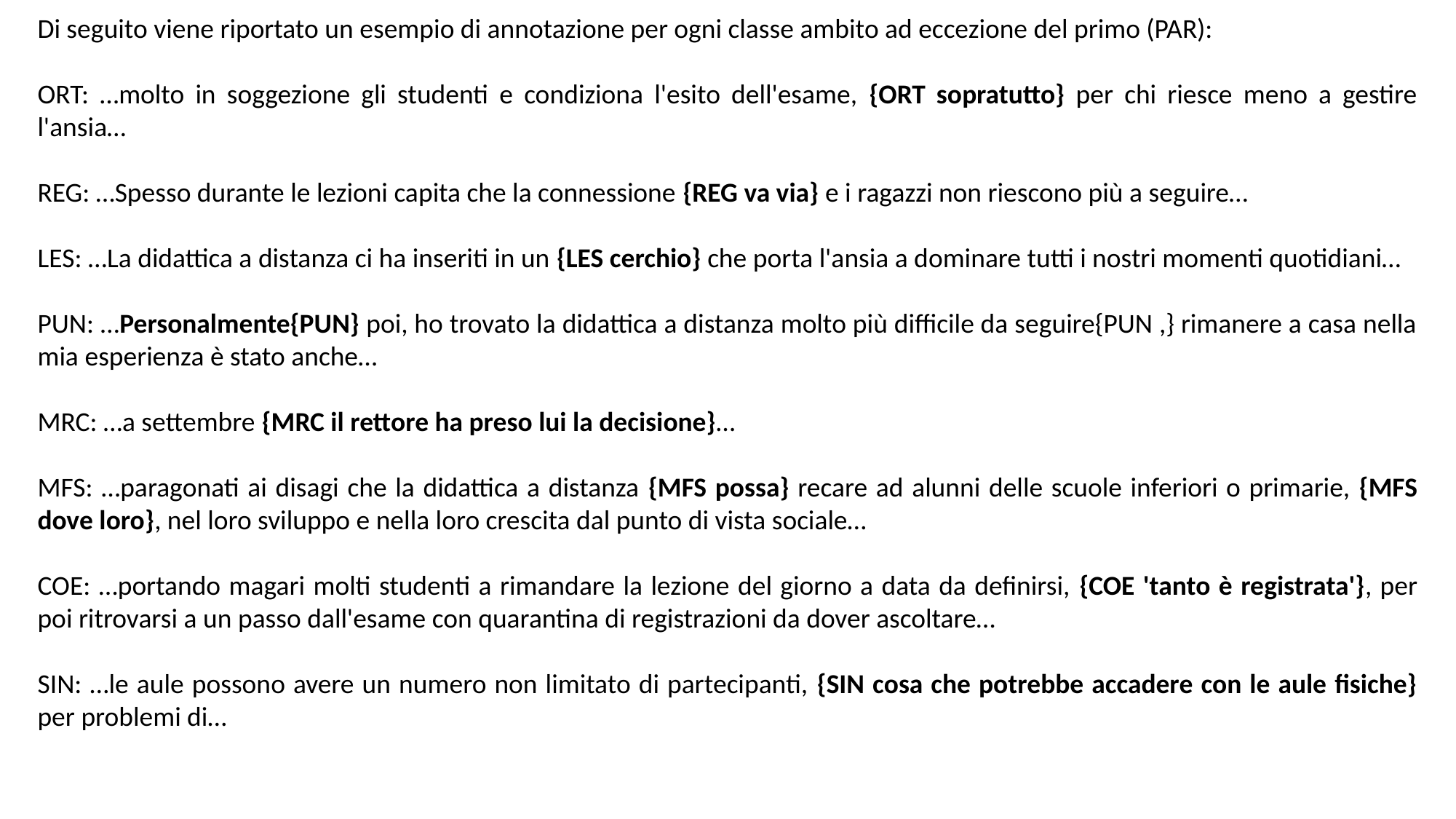

Di seguito viene riportato un esempio di annotazione per ogni classe ambito ad eccezione del primo (PAR):

ORT: …molto in soggezione gli studenti e condiziona l'esito dell'esame, {ORT sopratutto} per chi riesce meno a gestire l'ansia…

REG: …Spesso durante le lezioni capita che la connessione {REG va via} e i ragazzi non riescono più a seguire…

LES: …La didattica a distanza ci ha inseriti in un {LES cerchio} che porta l'ansia a dominare tutti i nostri momenti quotidiani…

PUN: …Personalmente{PUN} poi, ho trovato la didattica a distanza molto più difficile da seguire{PUN ,} rimanere a casa nella mia esperienza è stato anche…

MRC: …a settembre {MRC il rettore ha preso lui la decisione}…

MFS: …paragonati ai disagi che la didattica a distanza {MFS possa} recare ad alunni delle scuole inferiori o primarie, {MFS dove loro}, nel loro sviluppo e nella loro crescita dal punto di vista sociale…

COE: …portando magari molti studenti a rimandare la lezione del giorno a data da definirsi, {COE 'tanto è registrata'}, per poi ritrovarsi a un passo dall'esame con quarantina di registrazioni da dover ascoltare…

SIN: …le aule possono avere un numero non limitato di partecipanti, {SIN cosa che potrebbe accadere con le aule fisiche} per problemi di…